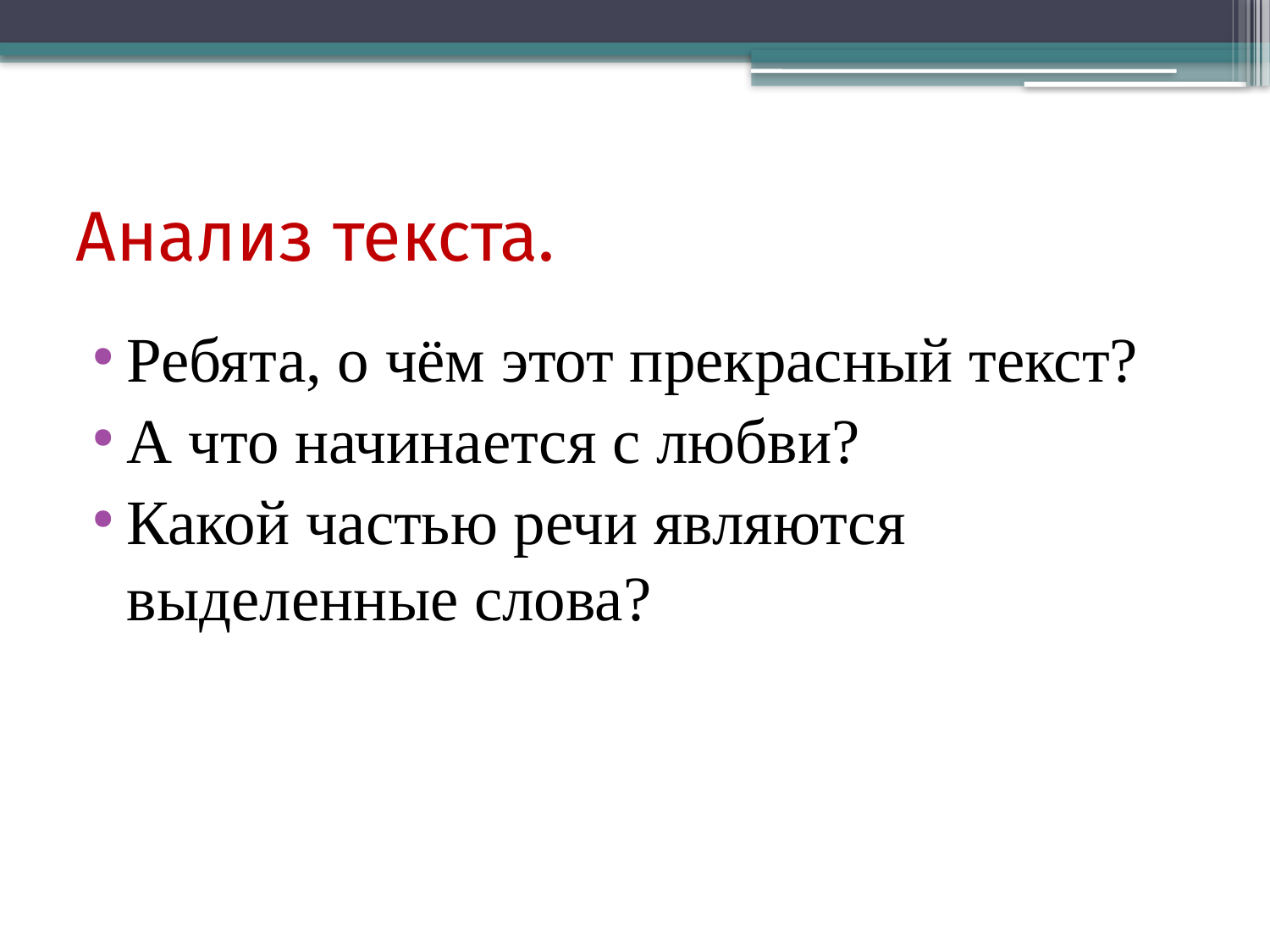

# Анализ текста.
Ребята, о чём этот прекрасный текст?
А что начинается с любви?
Какой частью речи являются выделенные слова?